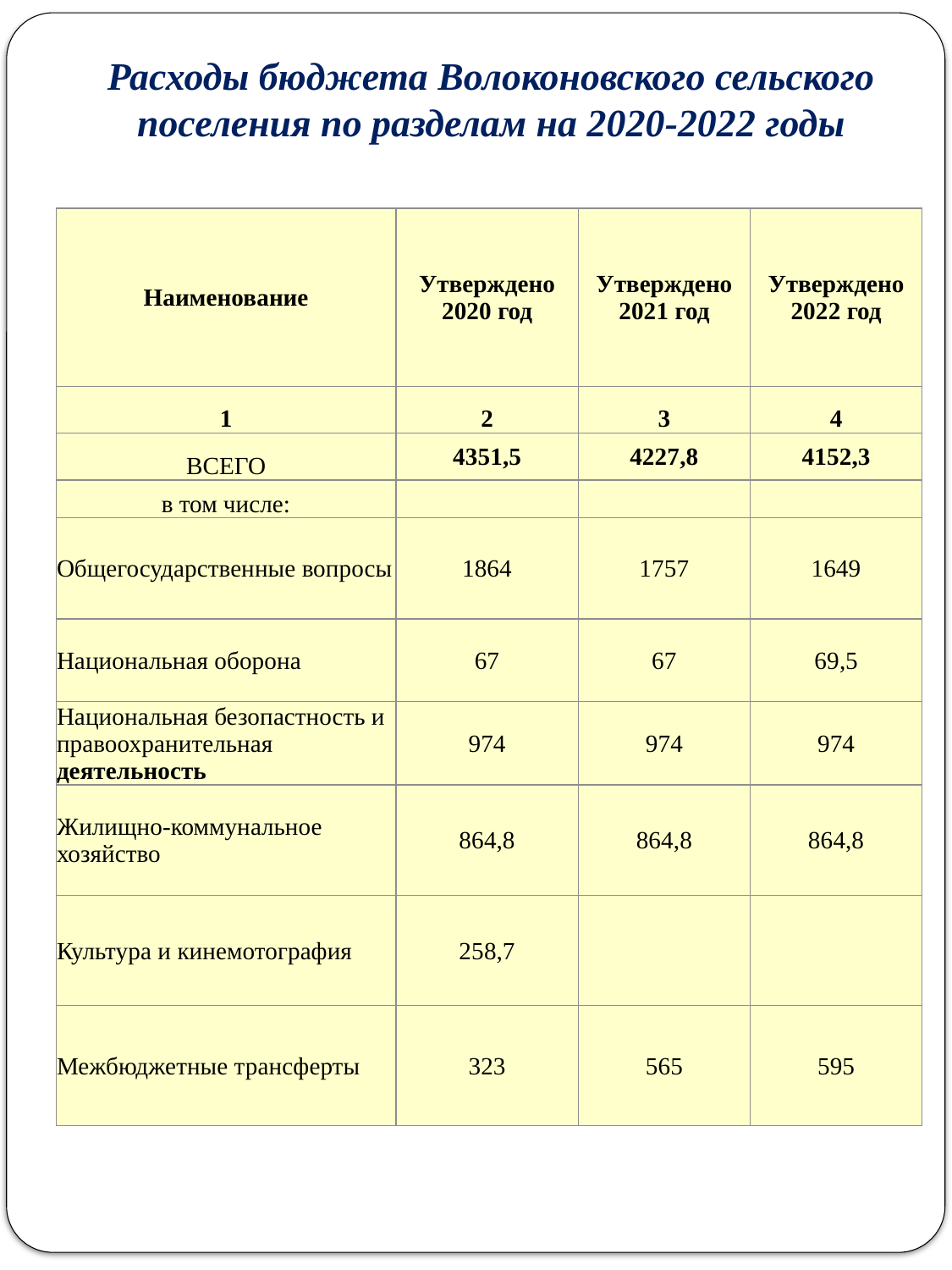

Расходы бюджета Волоконовского сельского поселения по разделам на 2020-2022 годы
(тыс. рублей)
| Наименование | Утверждено 2020 год | Утверждено 2021 год | Утверждено 2022 год |
| --- | --- | --- | --- |
| 1 | 2 | 3 | 4 |
| ВСЕГО | 4351,5 | 4227,8 | 4152,3 |
| в том числе: |  |  |  |
| Общегосударственные вопросы | 1864 | 1757 | 1649 |
| Национальная оборона | 67 | 67 | 69,5 |
| Национальная безопастность и правоохранительная деятельность | 974 | 974 | 974 |
| Жилищно-коммунальное хозяйство | 864,8 | 864,8 | 864,8 |
| Культура и кинемотография | 258,7 |  |  |
| Межбюджетные трансферты | 323 | 565 | 595 |